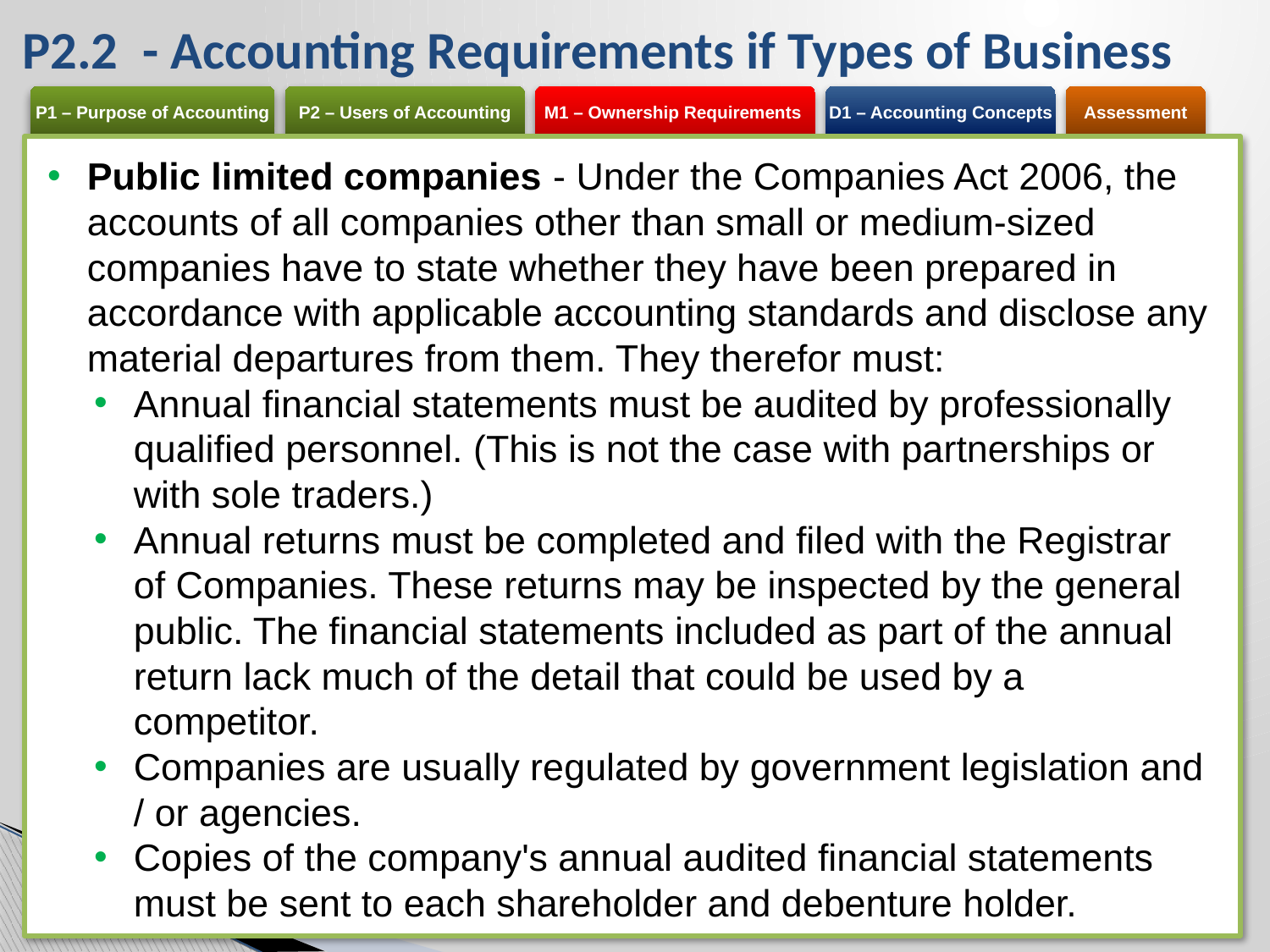

# P2.2  - Accounting Requirements if Types of Business
Public limited companies - Under the Companies Act 2006, the accounts of all companies other than small or medium-sized companies have to state whether they have been prepared in accordance with applicable accounting standards and disclose any material departures from them. They therefor must:
Annual financial statements must be audited by professionally qualified personnel. (This is not the case with partnerships or with sole traders.)
Annual returns must be completed and filed with the Registrar of Companies. These returns may be inspected by the general public. The financial statements included as part of the annual return lack much of the detail that could be used by a competitor.
Companies are usually regulated by government legislation and / or agencies.
Copies of the company's annual audited financial statements must be sent to each shareholder and debenture holder.